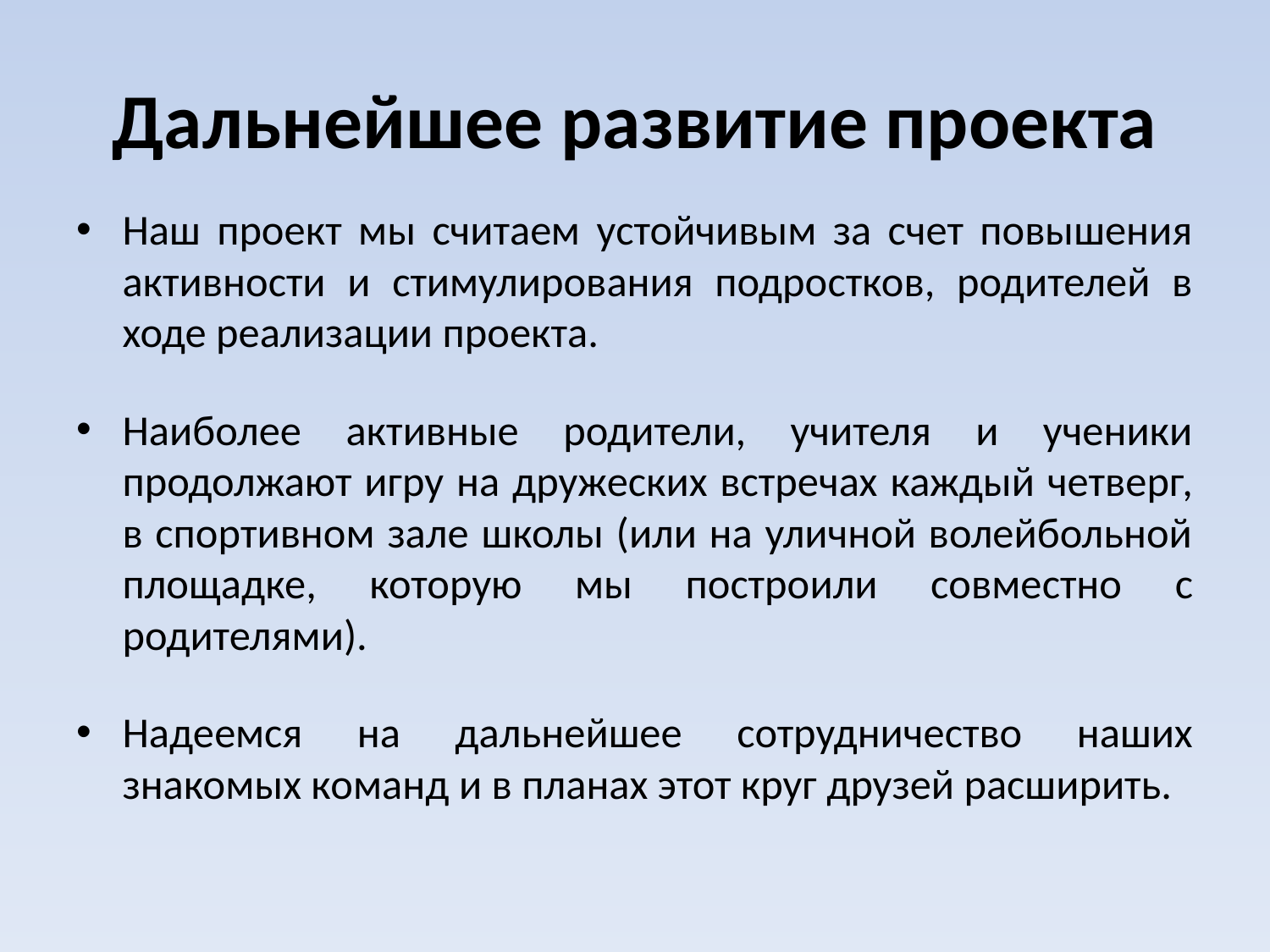

# Дальнейшее развитие проекта
Наш проект мы считаем устойчивым за счет повышения активности и стимулирования подростков, родителей в ходе реализации проекта.

Наиболее активные родители, учителя и ученики продолжают игру на дружеских встречах каждый четверг, в спортивном зале школы (или на уличной волейбольной площадке, которую мы построили совместно с родителями).

Надеемся на дальнейшее сотрудничество наших знакомых команд и в планах этот круг друзей расширить.